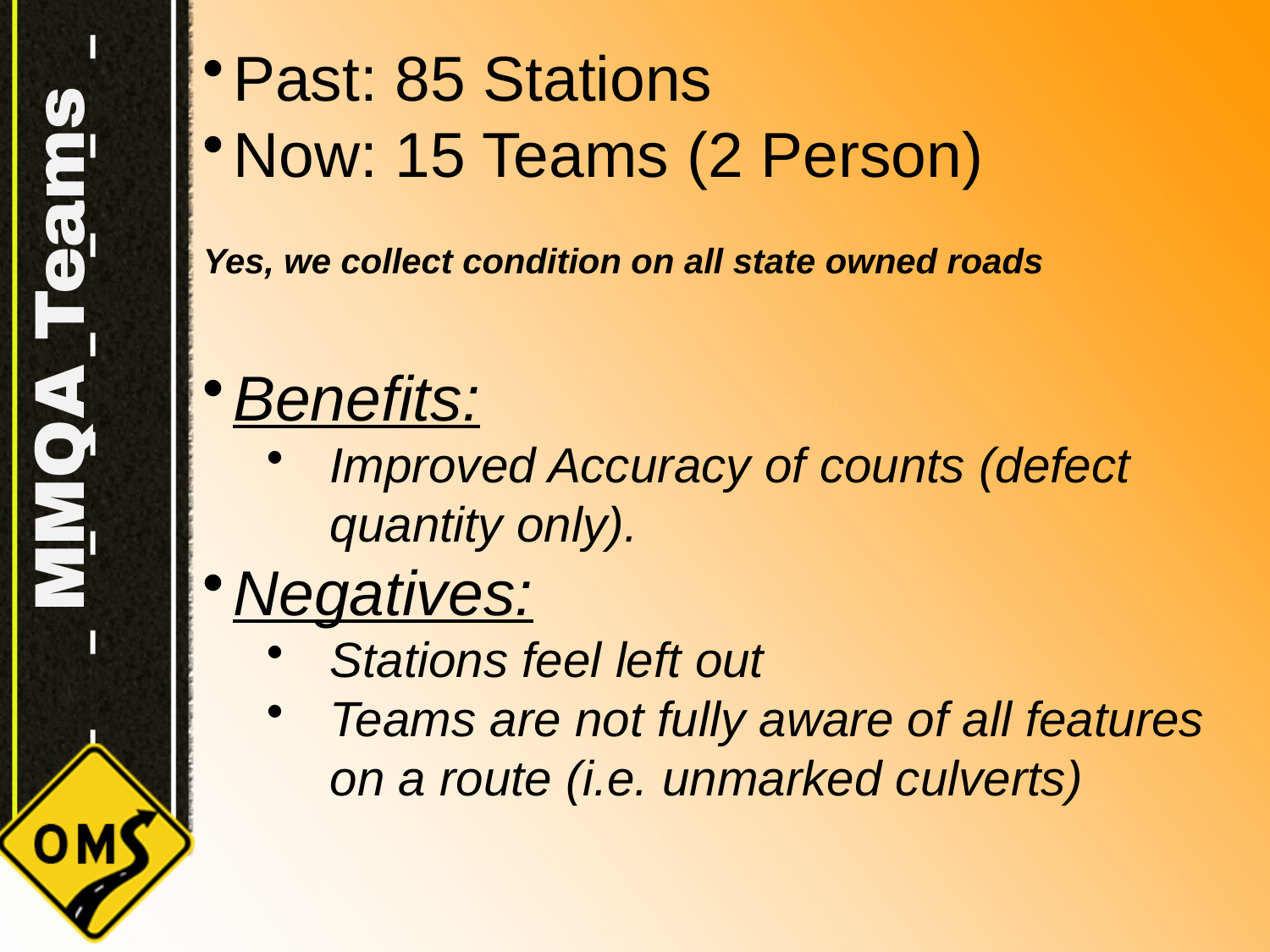

Past: 85 Stations
Now: 15 Teams (2 Person)
Yes, we collect condition on all state owned roads

Benefits:
Improved Accuracy of counts (defect quantity only).
Negatives:
Stations feel left out
Teams are not fully aware of all features on a route (i.e. unmarked culverts)
MMQA Teams